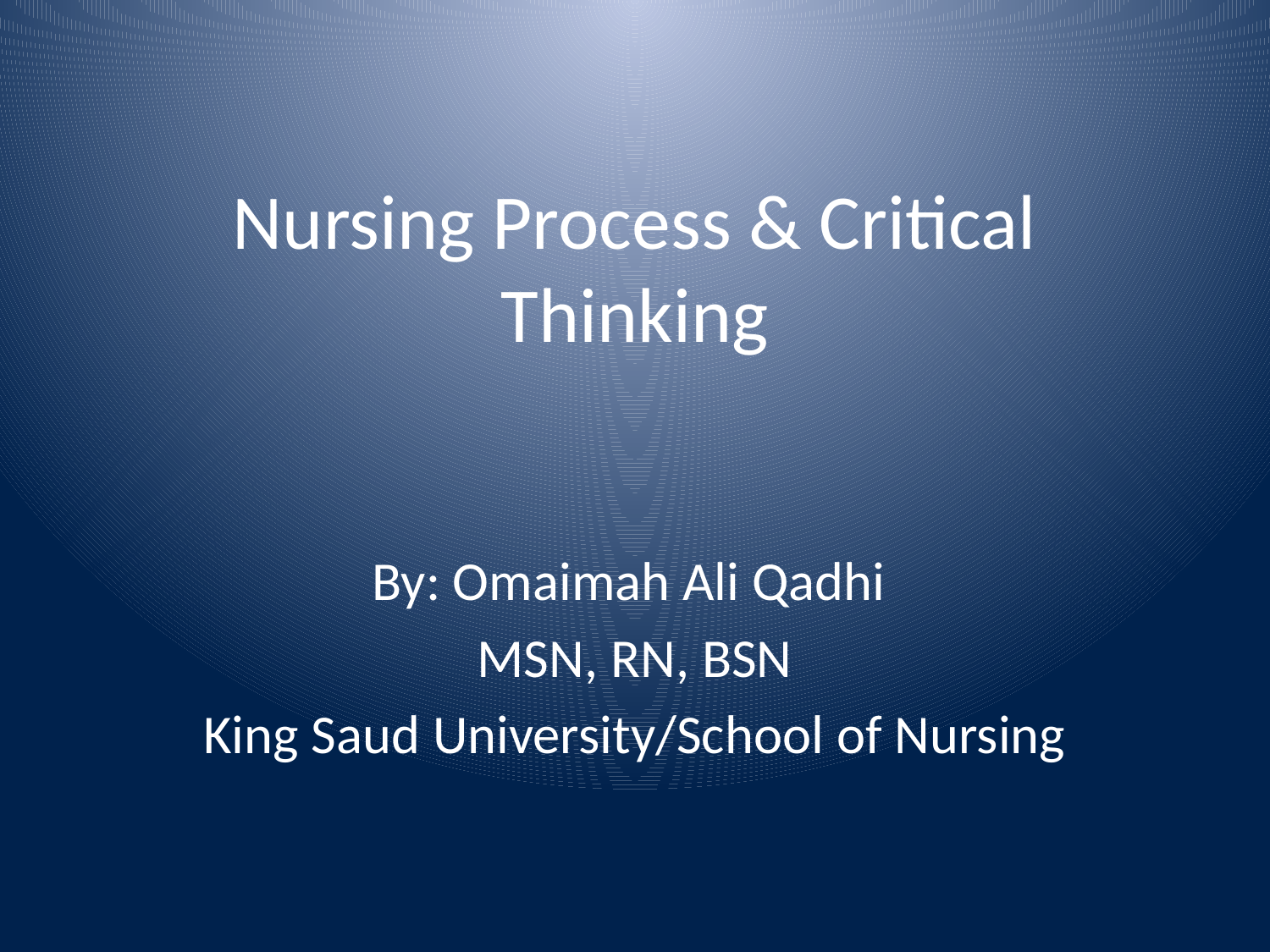

# Nursing Process & Critical Thinking
By: Omaimah Ali Qadhi
MSN, RN, BSN
King Saud University/School of Nursing